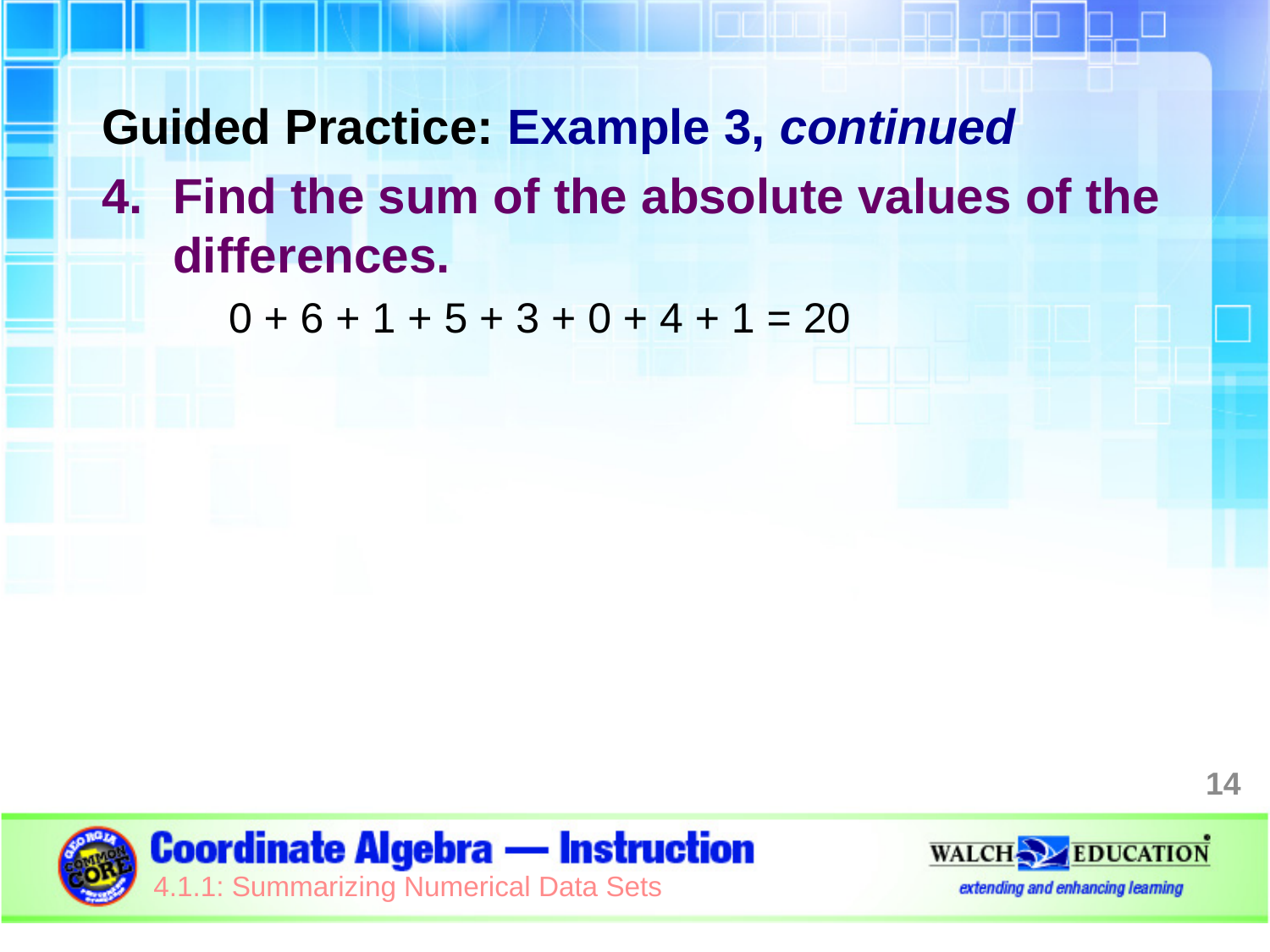

Guided Practice: Example 3, continued
Find the sum of the absolute values of the differences.
0 + 6 + 1 + 5 + 3 + 0 + 4 + 1 = 20

14
4.1.1: Summarizing Numerical Data Sets